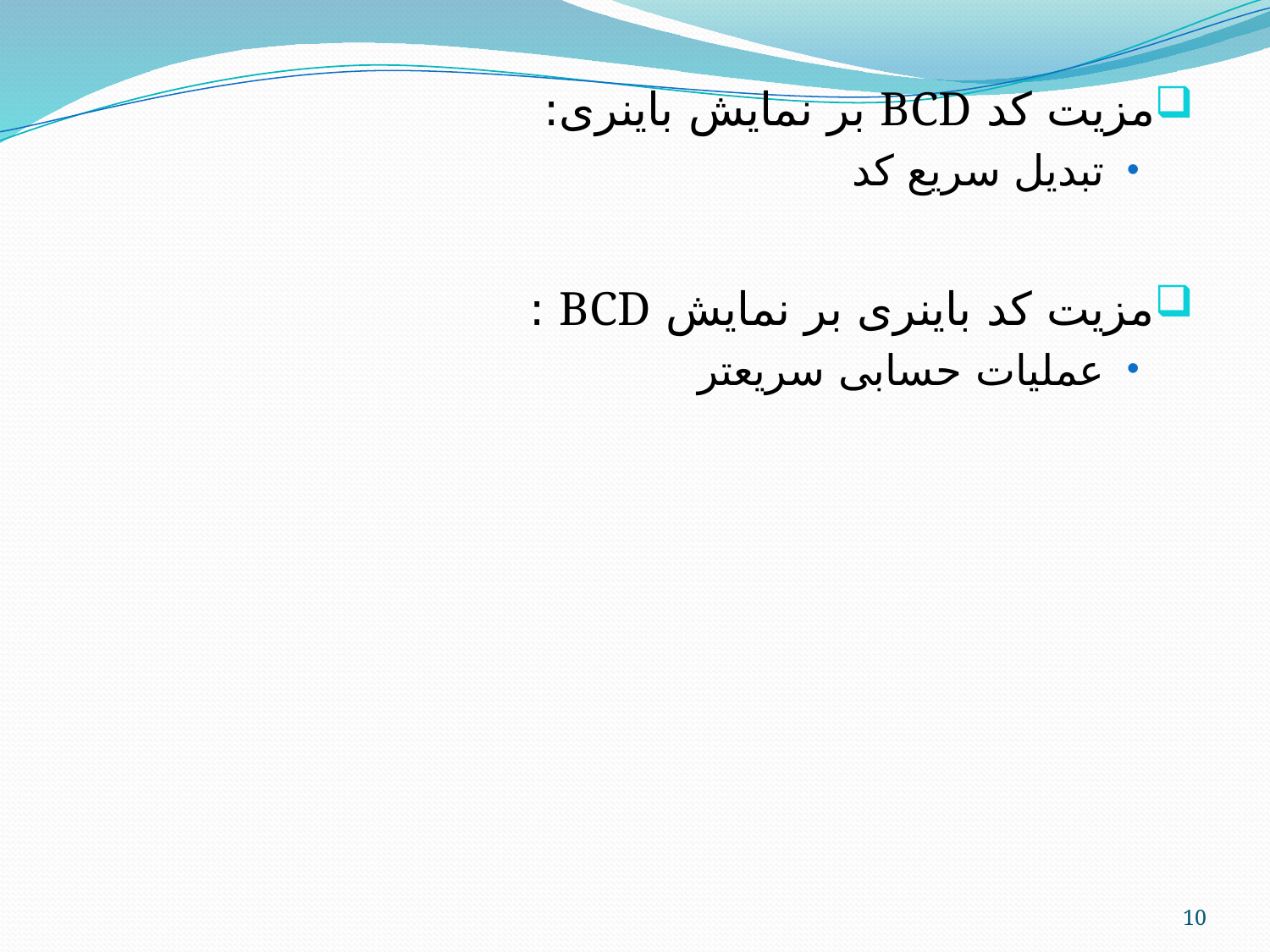

مزیت کد BCD بر نمایش باینری:
تبدیل سریع کد

مزیت کد باینری بر نمایش BCD :
عملیات حسابی سریعتر
10